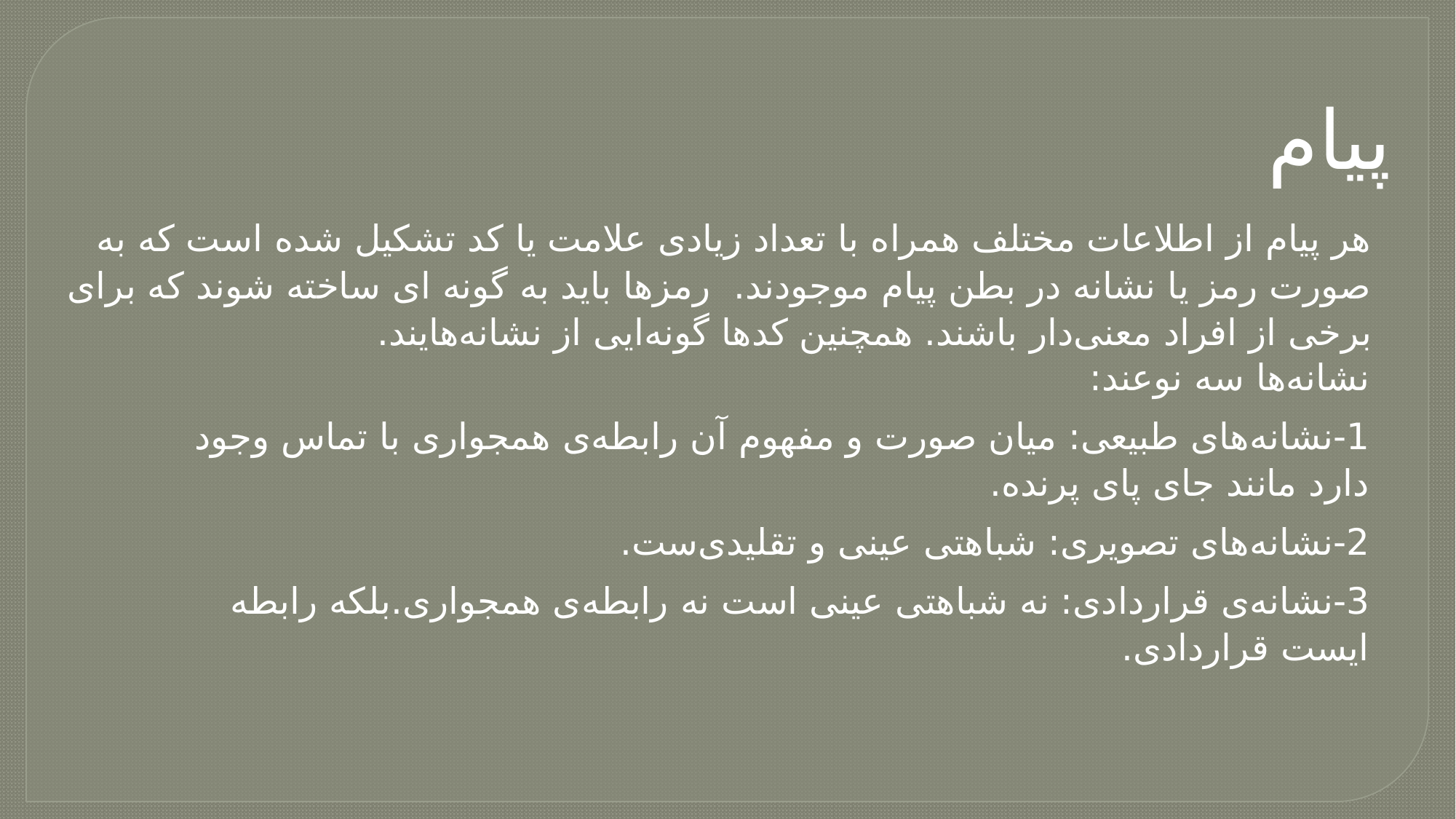

پیام
هر پیام از اطلاعات مختلف همراه با تعداد زیادی علامت یا کد تشکیل شده است که به صورت رمز یا نشانه در بطن پیام موجودند.  رمزها باید به گونه ای ساخته شوند که برای برخی از افراد معنی‌دار باشند. همچنین کدها گونه‌ایی از نشانه‌هایند.
نشانه‌ها سه نوعند:
1-نشانه‌های طبیعی: میان صورت و مفهوم آن رابطه‌ی همجواری با تماس وجود دارد مانند جای پای پرنده.
2-نشانه‌های تصویری: شباهتی عینی و تقلیدی‌ست.
3-نشانه‌ی قراردادی: نه شباهتی عینی است نه رابطه‌ی همجواری.بلکه رابطه ایست قراردادی.